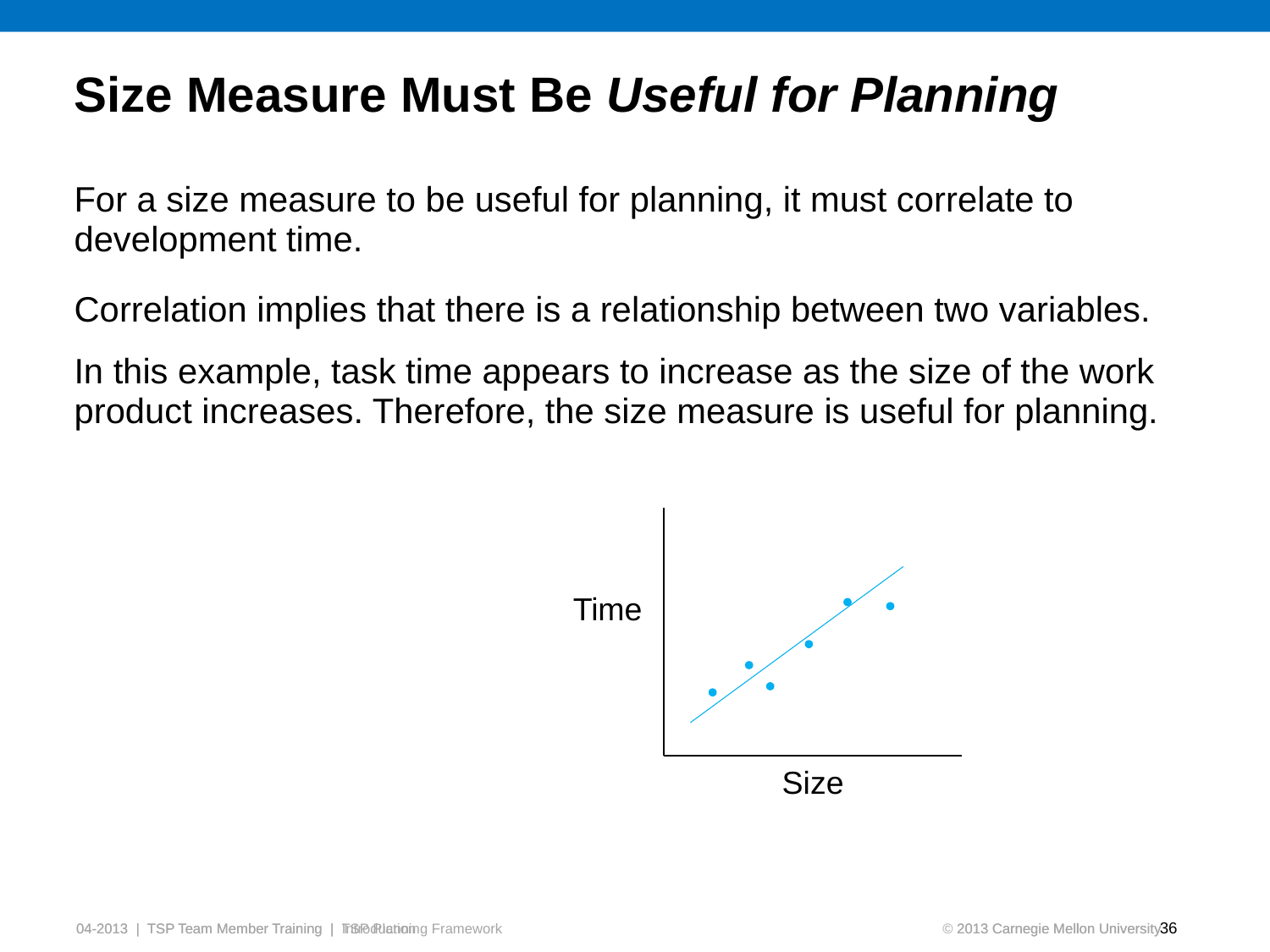

# Size Measure Must Be Useful for Planning
For a size measure to be useful for planning, it must correlate to development time.
Correlation implies that there is a relationship between two variables.
In this example, task time appears to increase as the size of the work product increases. Therefore, the size measure is useful for planning.

Time

Size